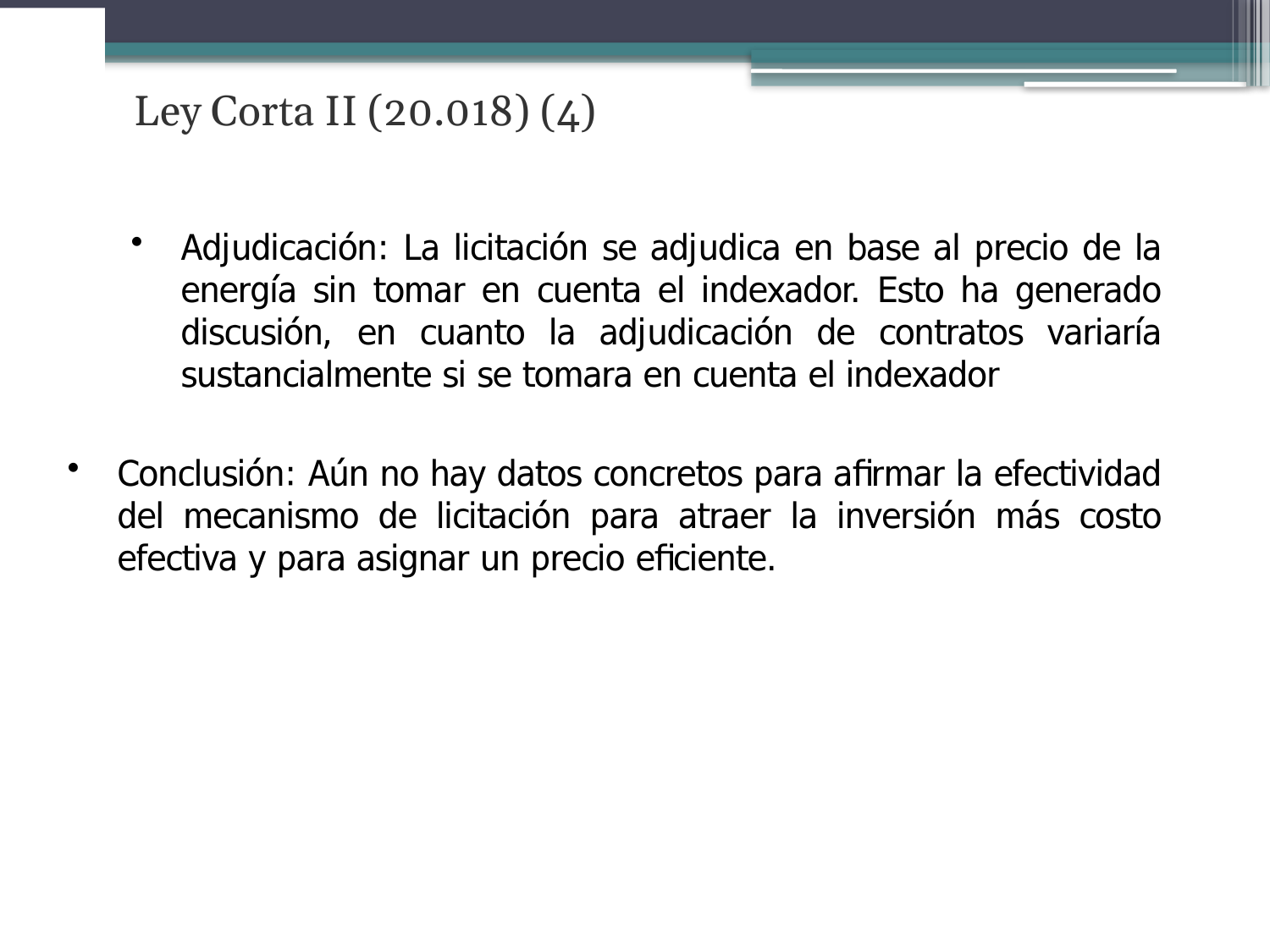

Ley Corta II (20.018) (4)

Adjudicación: La licitación se adjudica en base al precio de la energía sin tomar en cuenta el indexador. Esto ha generado discusión, en cuanto la adjudicación de contratos variaría sustancialmente si se tomara en cuenta el indexador

Conclusión: Aún no hay datos concretos para afirmar la efectividad del mecanismo de licitación para atraer la inversión más costo efectiva y para asignar un precio eficiente.